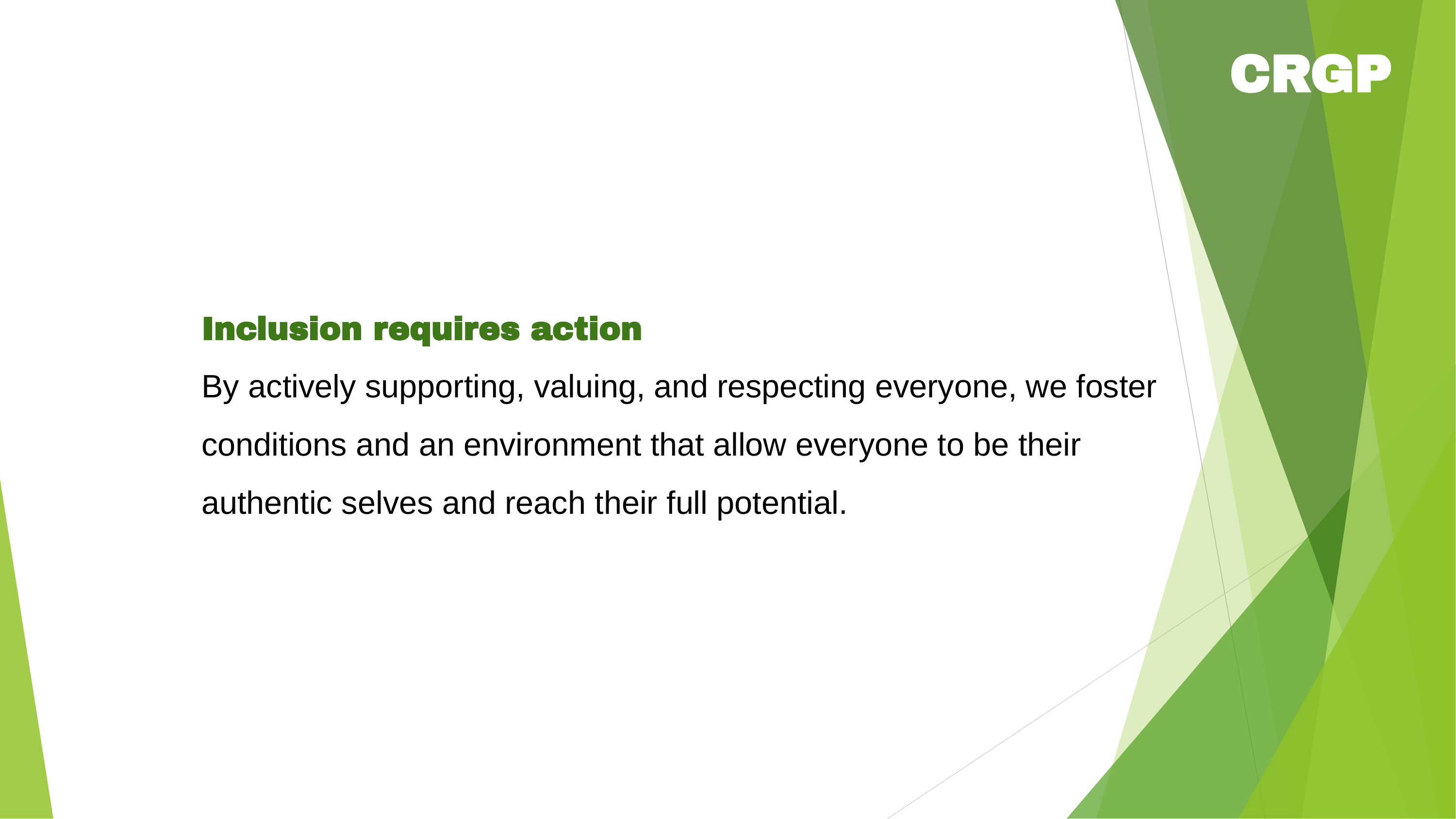

CRGP
Inclusion requires action
By actively supporting, valuing, and respecting everyone, we foster conditions and an environment that allow everyone to be their authentic selves and reach their full potential.